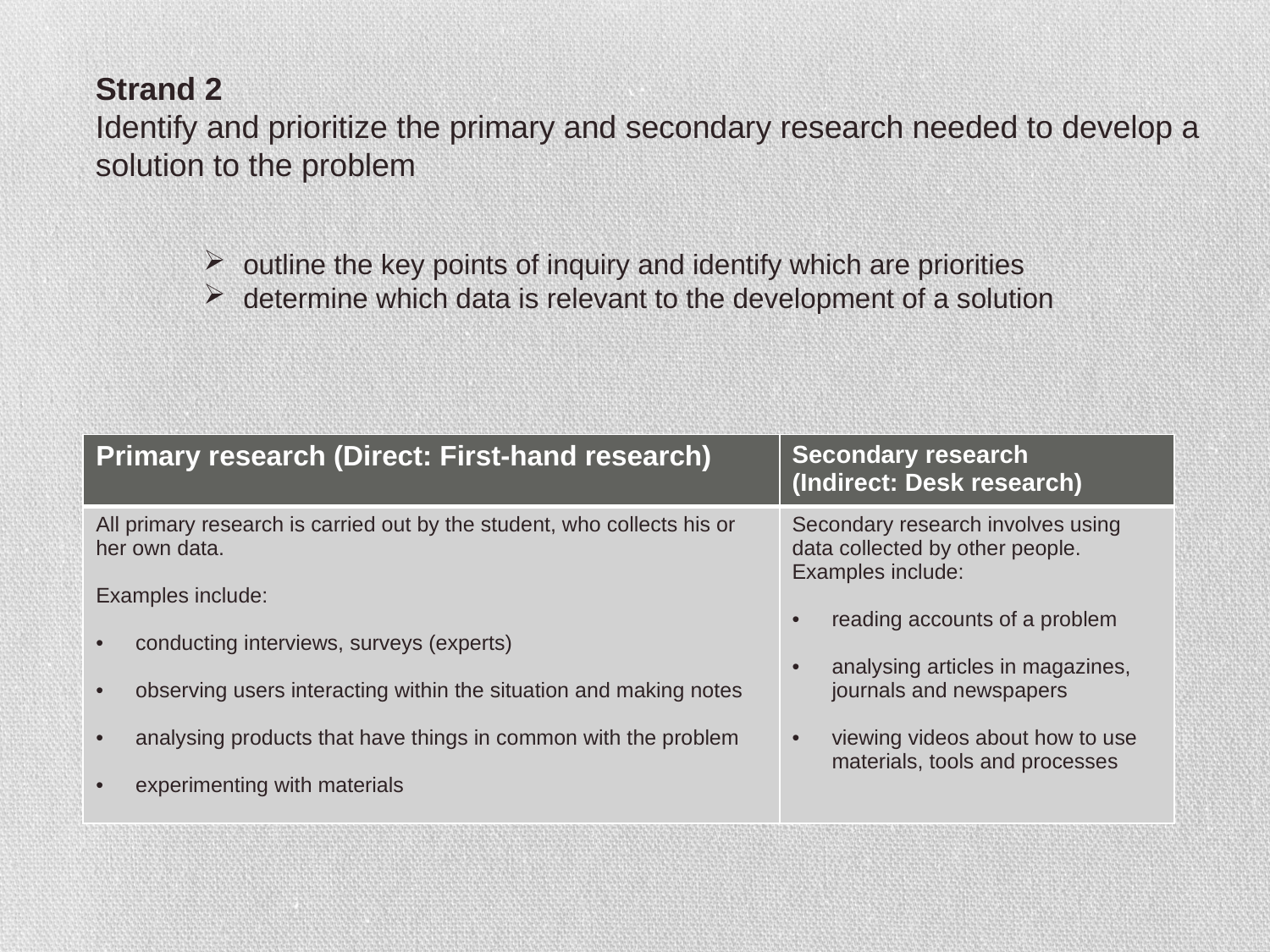

Strand 2
Identify and prioritize the primary and secondary research needed to develop a solution to the problem
outline the key points of inquiry and identify which are priorities
determine which data is relevant to the development of a solution
| Primary research (Direct: First-hand research) | Secondary research (Indirect: Desk research) |
| --- | --- |
| All primary research is carried out by the student, who collects his or her own data. Examples include: conducting interviews, surveys (experts) observing users interacting within the situation and making notes analysing products that have things in common with the problem experimenting with materials | Secondary research involves using data collected by other people. Examples include: reading accounts of a problem analysing articles in magazines, journals and newspapers viewing videos about how to use materials, tools and processes |